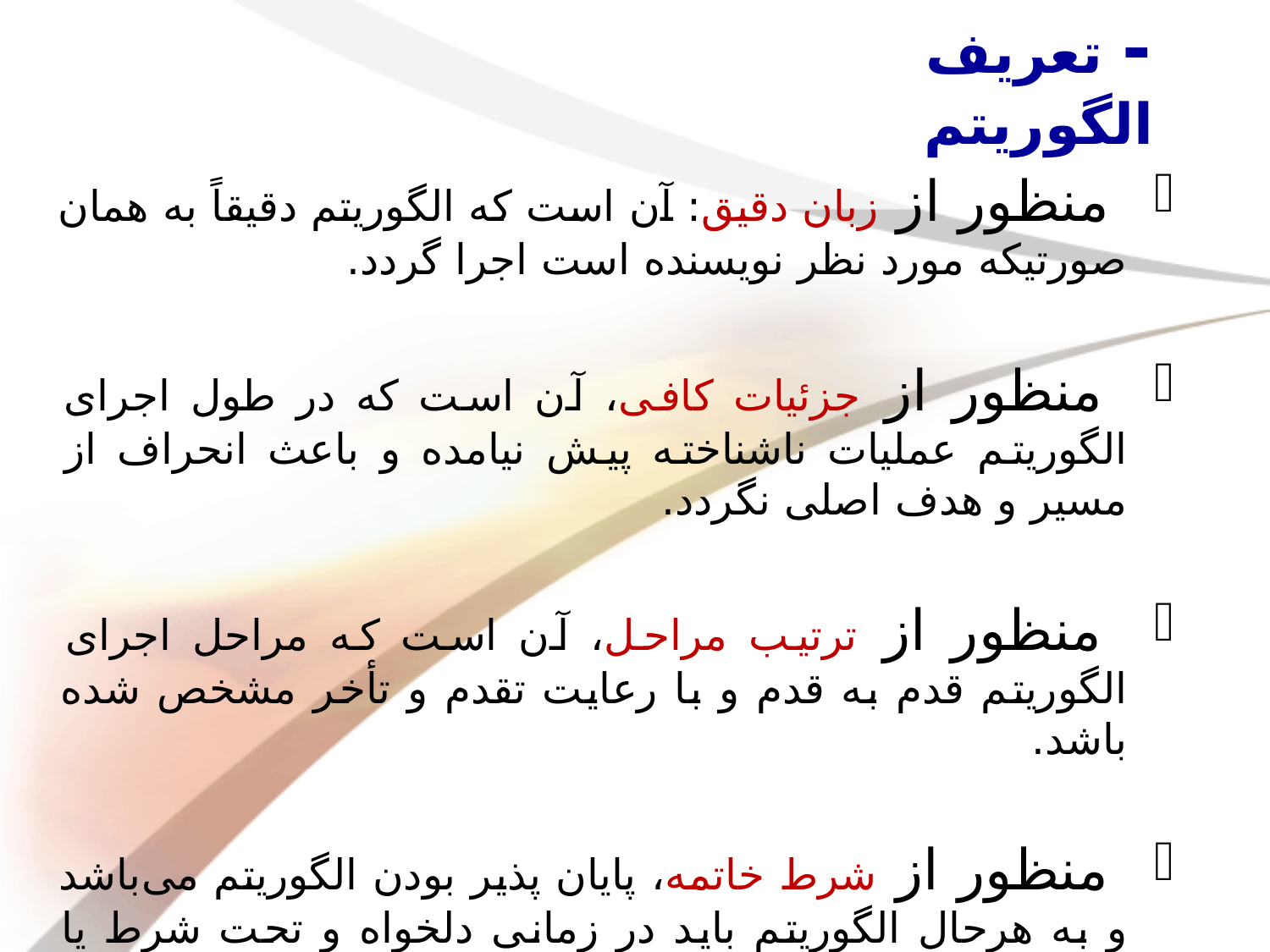

# - تعریف الگوریتم
 منظور از زبان دقیق: آن است که الگوریتم دقیقاً به همان صورتیکه مورد نظر نویسنده است اجرا گردد.

 منظور از جزئیات کافی، آن است که در طول اجرای الگوریتم عملیات ناشناخته پیش نیامده و باعث انحراف از مسیر و هدف اصلی نگردد.

 منظور از ترتیب مراحل، آن است که مراحل اجرای الگوریتم قدم به قدم و با رعایت تقدم و تأخر مشخص شده باشد.

 منظور از شرط خاتمه، پایان پذیر بودن الگوریتم می‌باشد و به هرحال الگوریتم باید در زمانی دلخواه و تحت شرط یا شرایط داده شده خاتمه پذیرد.